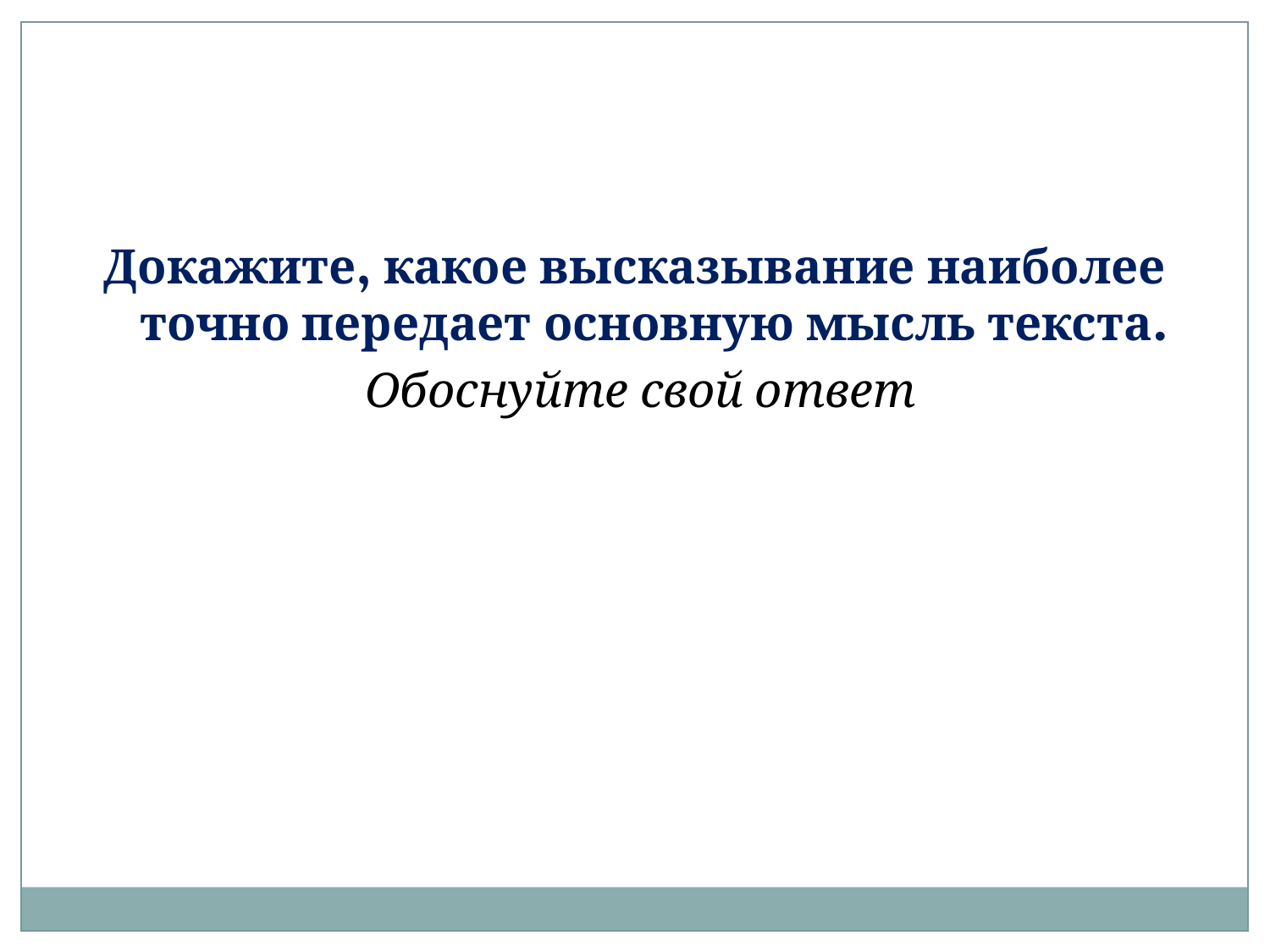

Докажите, какое высказывание наиболее точно передает основную мысль текста.
 Обоснуйте свой ответ